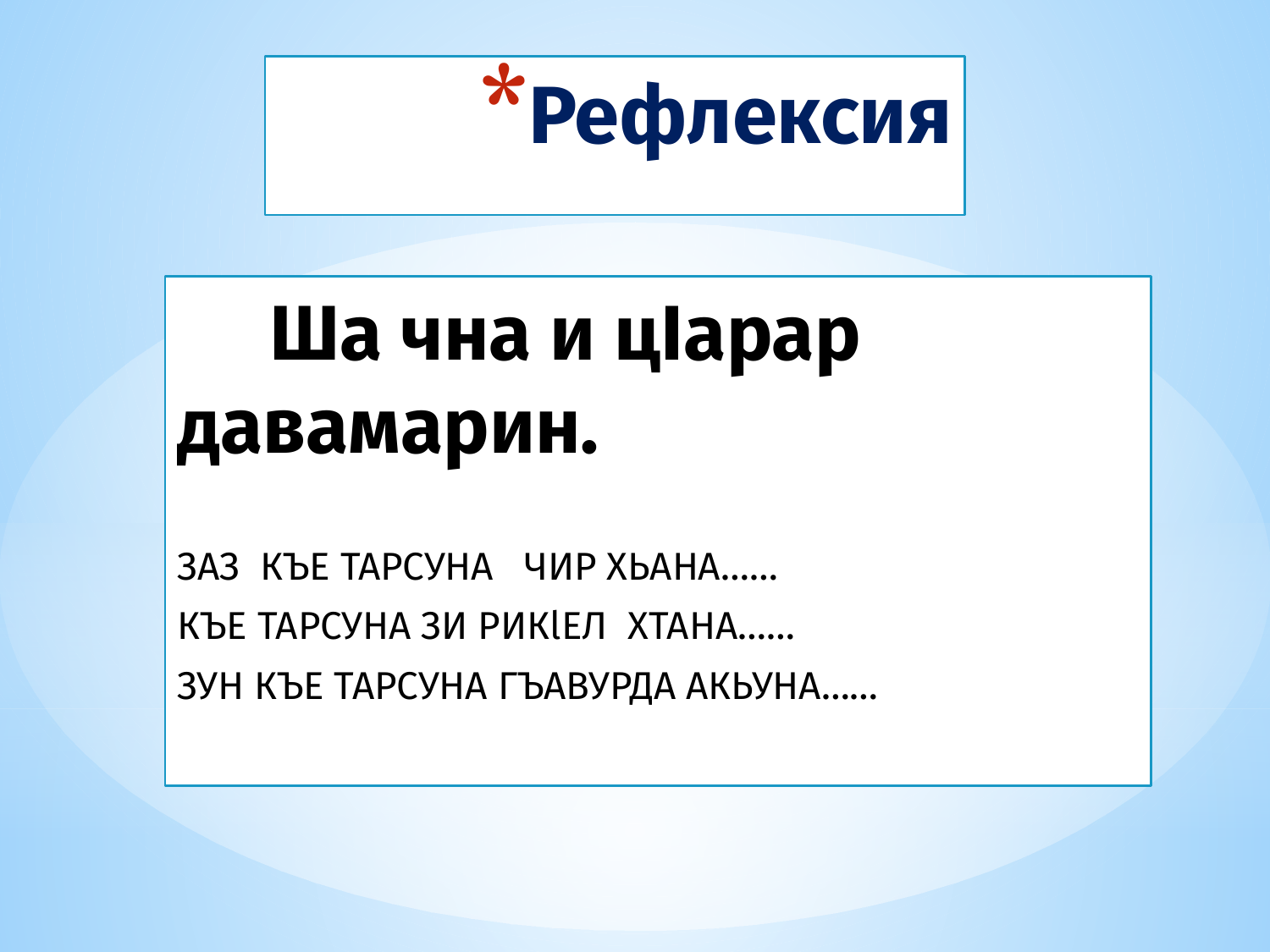

# Рефлексия
     Ша чна и цIарар давамарин.

ЗАЗ  КЪЕ ТАРСУНА   ЧИР ХЬАНА……
КЪЕ ТАРСУНА ЗИ РИКlЕЛ  ХТАНА……
ЗУН КЪЕ ТАРСУНА ГЪАВУРДА АКЬУНА……